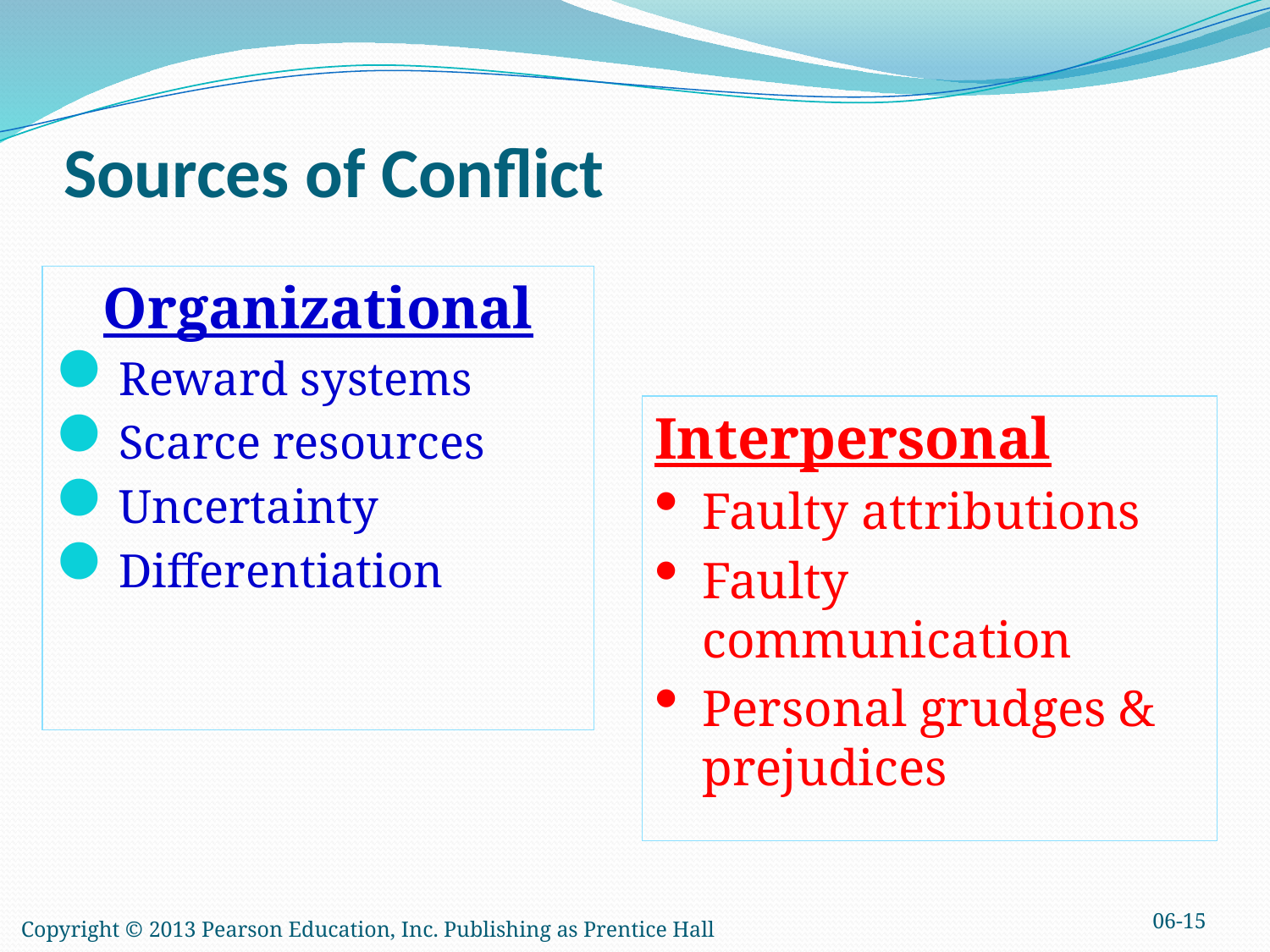

# Sources of Conflict
Organizational
Reward systems
Scarce resources
Uncertainty
Differentiation

Interpersonal
Faulty attributions
Faulty communication
Personal grudges & prejudices

06-15